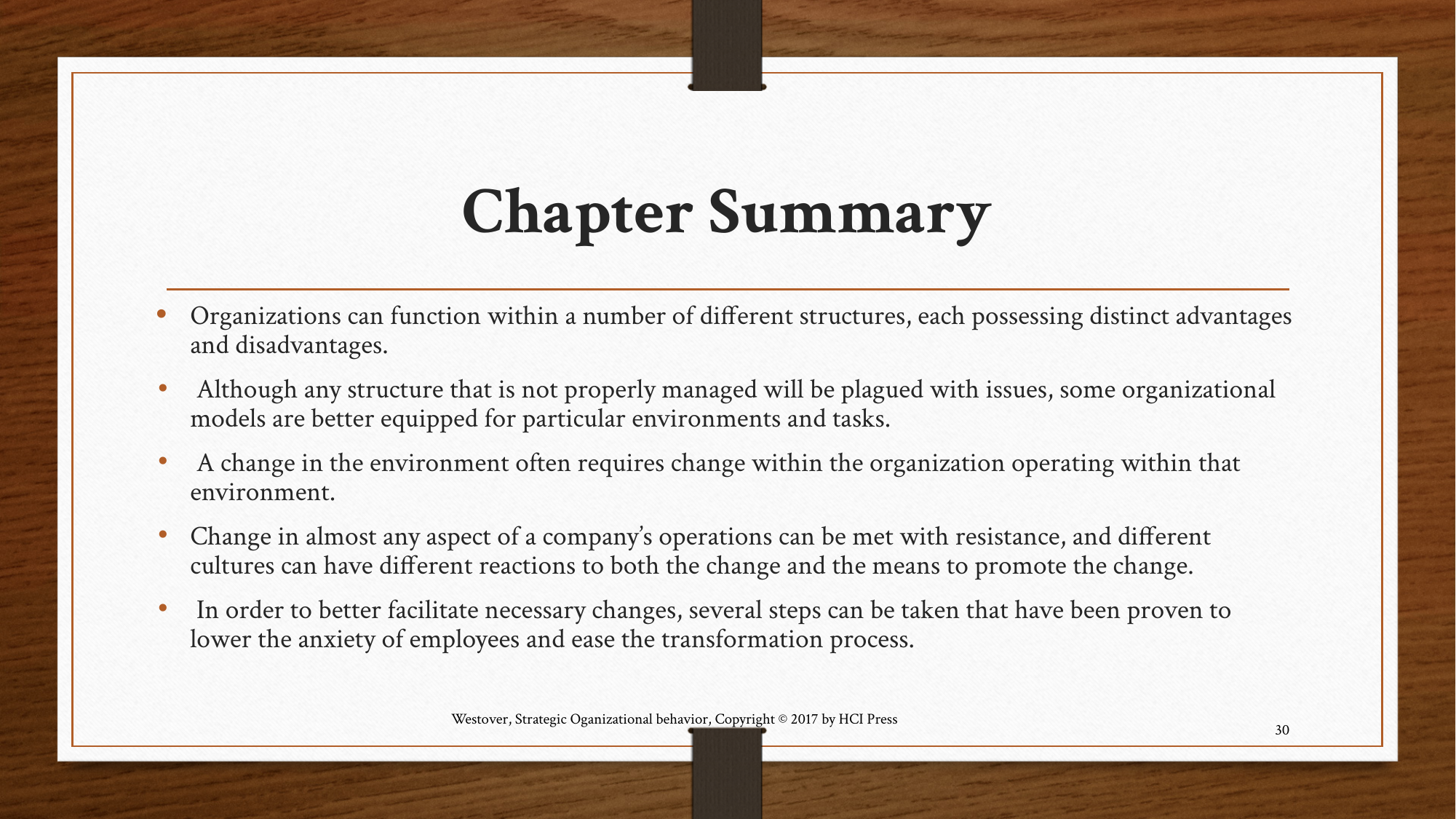

# Chapter Summary
Organizations can function within a number of different structures, each possessing distinct advantages and disadvantages.
 Although any structure that is not properly managed will be plagued with issues, some organizational models are better equipped for particular environments and tasks.
 A change in the environment often requires change within the organization operating within that environment.
Change in almost any aspect of a company’s operations can be met with resistance, and different cultures can have different reactions to both the change and the means to promote the change.
 In order to better facilitate necessary changes, several steps can be taken that have been proven to lower the anxiety of employees and ease the transformation process.
30
Westover, Strategic Oganizational behavior, Copyright © 2017 by HCI Press